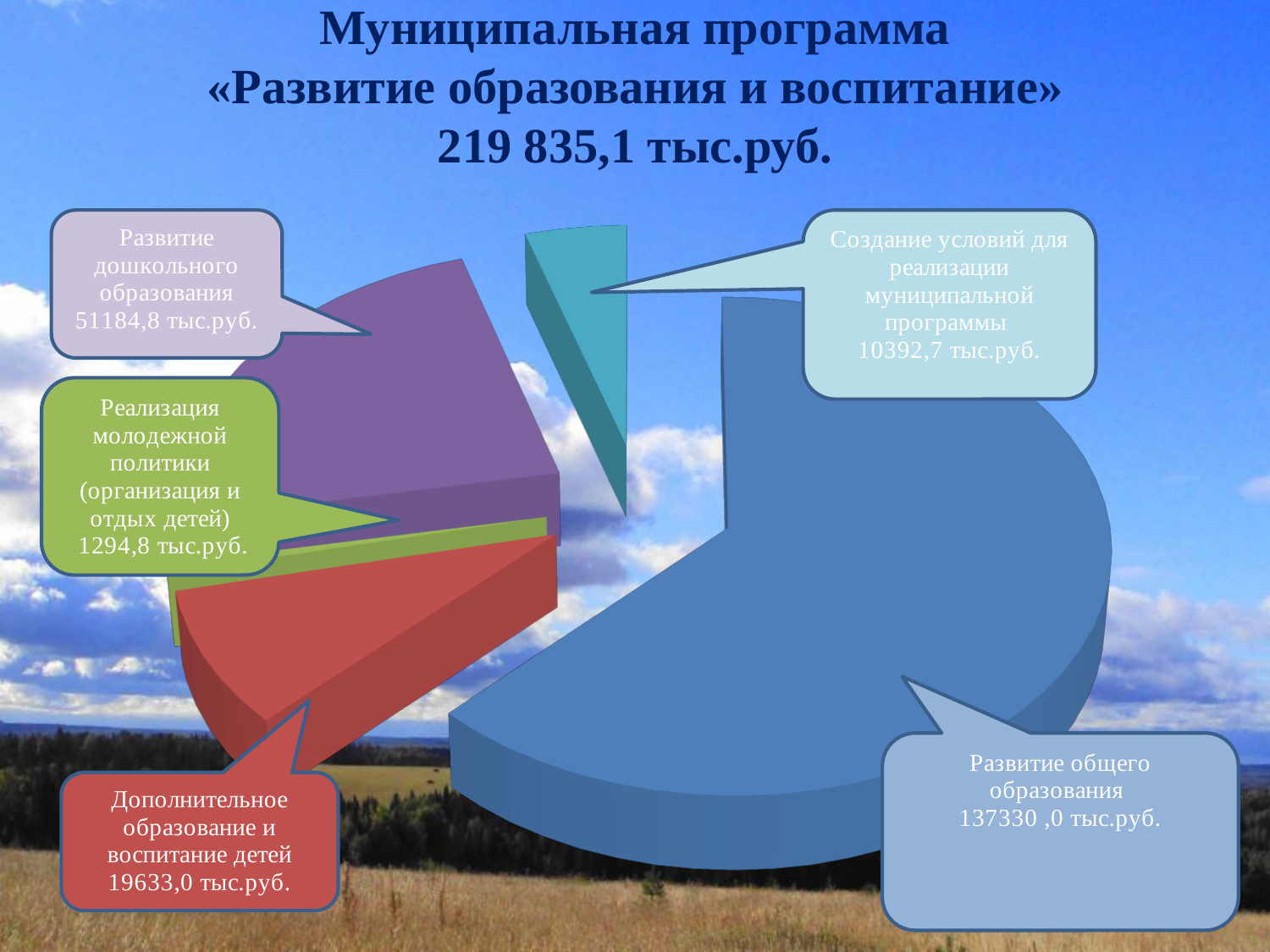

# Муниципальная программа «Развитие образования и воспитание» 219 835,1 тыс.руб.

[unsupported chart]